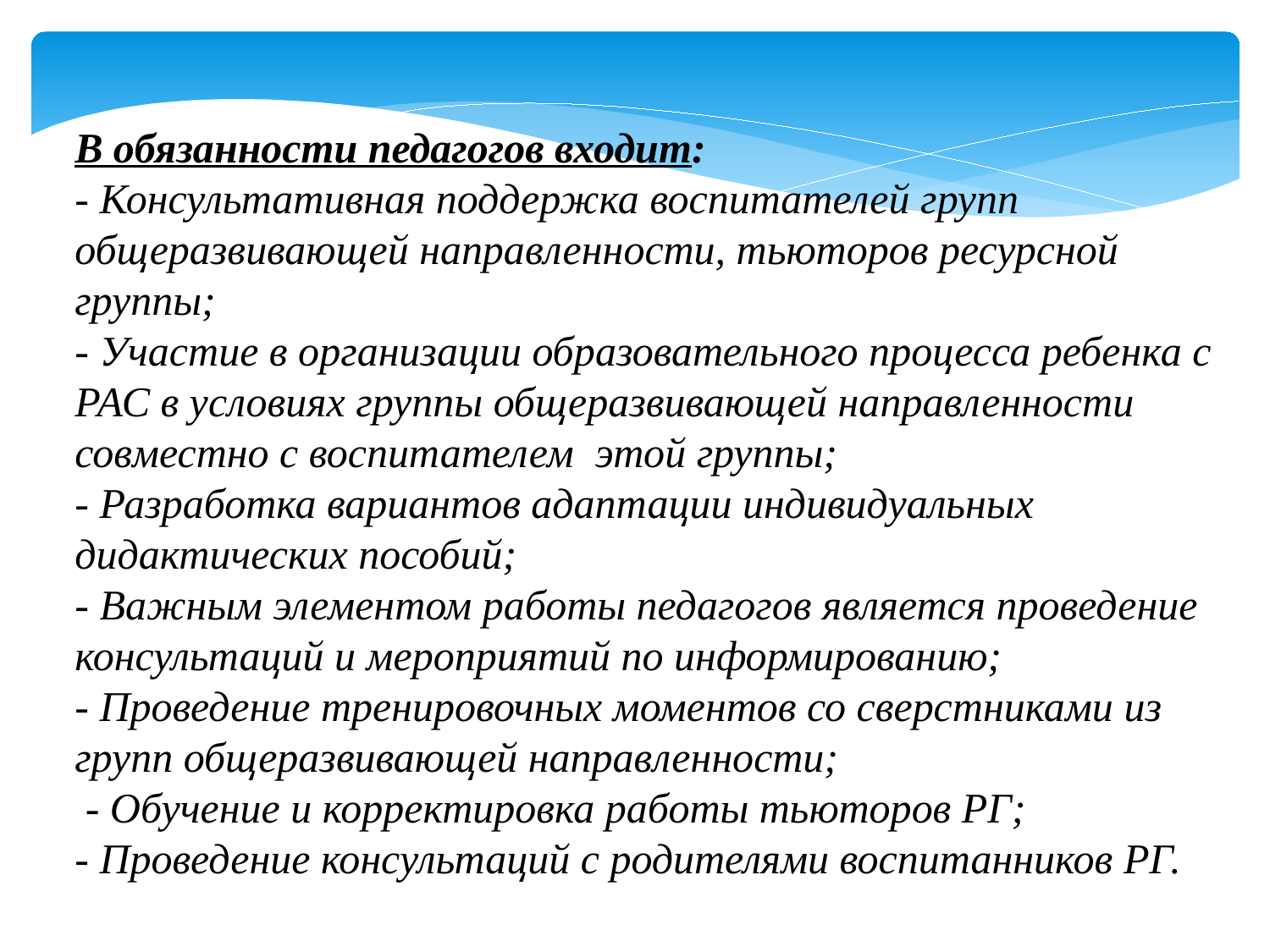

В обязанности педагогов входит:
- Консультативная поддержка воспитателей групп общеразвивающей направленности, тьюторов ресурсной группы;
- Участие в организации образовательного процесса ребенка с РАС в условиях группы общеразвивающей направленности совместно с воспитателем  этой группы;
- Разработка вариантов адаптации индивидуальных дидактических пособий;
- Важным элементом работы педагогов является проведение консультаций и мероприятий по информированию;
- Проведение тренировочных моментов со сверстниками из групп общеразвивающей направленности;
 - Обучение и корректировка работы тьюторов РГ;
- Проведение консультаций с родителями воспитанников РГ.